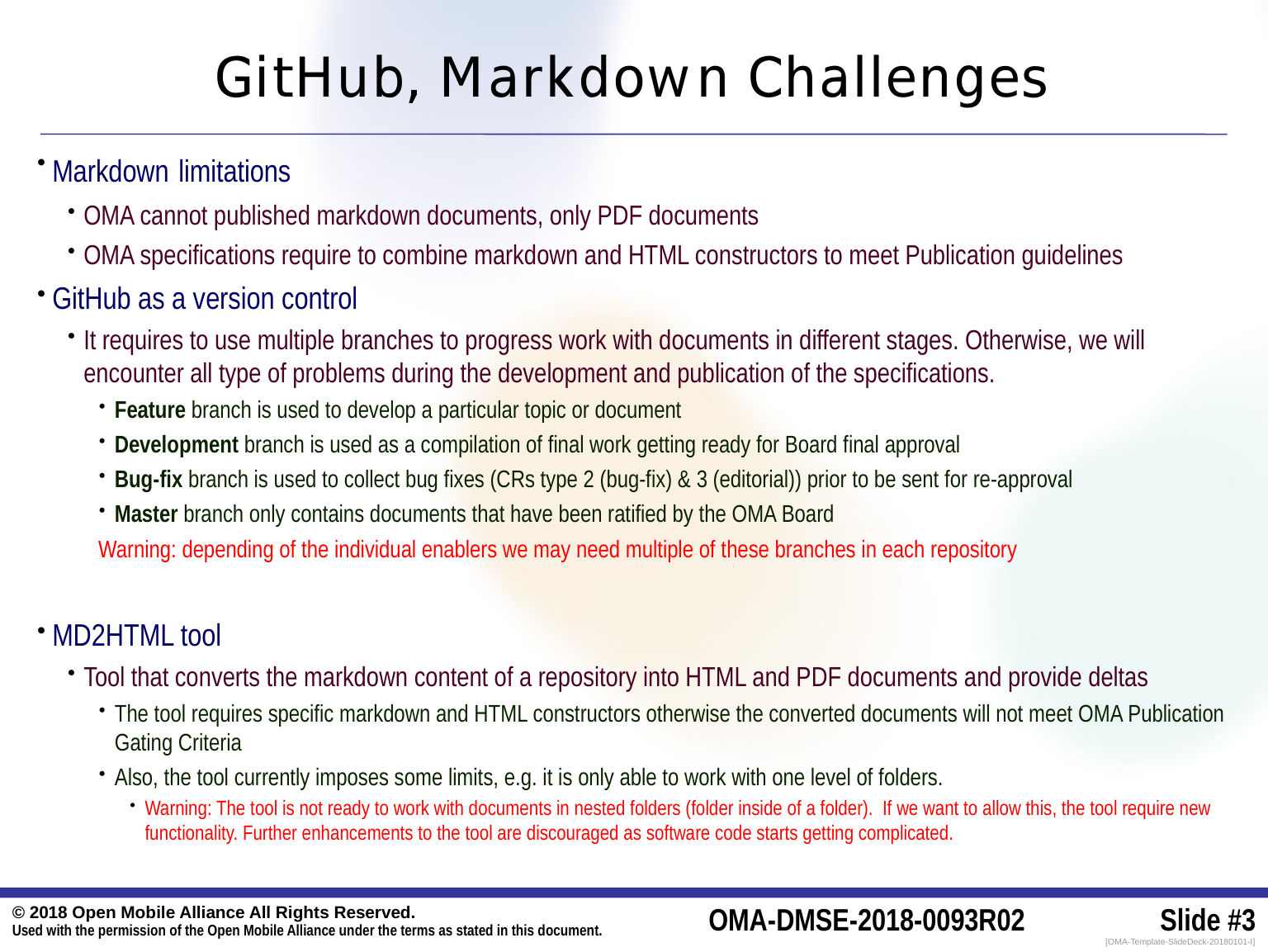

# GitHub, Markdown Challenges
Markdown limitations
OMA cannot published markdown documents, only PDF documents
OMA specifications require to combine markdown and HTML constructors to meet Publication guidelines
GitHub as a version control
It requires to use multiple branches to progress work with documents in different stages. Otherwise, we will encounter all type of problems during the development and publication of the specifications.
Feature branch is used to develop a particular topic or document
Development branch is used as a compilation of final work getting ready for Board final approval
Bug-fix branch is used to collect bug fixes (CRs type 2 (bug-fix) & 3 (editorial)) prior to be sent for re-approval
Master branch only contains documents that have been ratified by the OMA Board
Warning: depending of the individual enablers we may need multiple of these branches in each repository

MD2HTML tool
Tool that converts the markdown content of a repository into HTML and PDF documents and provide deltas
The tool requires specific markdown and HTML constructors otherwise the converted documents will not meet OMA Publication Gating Criteria
Also, the tool currently imposes some limits, e.g. it is only able to work with one level of folders.
Warning: The tool is not ready to work with documents in nested folders (folder inside of a folder).  If we want to allow this, the tool require new functionality. Further enhancements to the tool are discouraged as software code starts getting complicated.